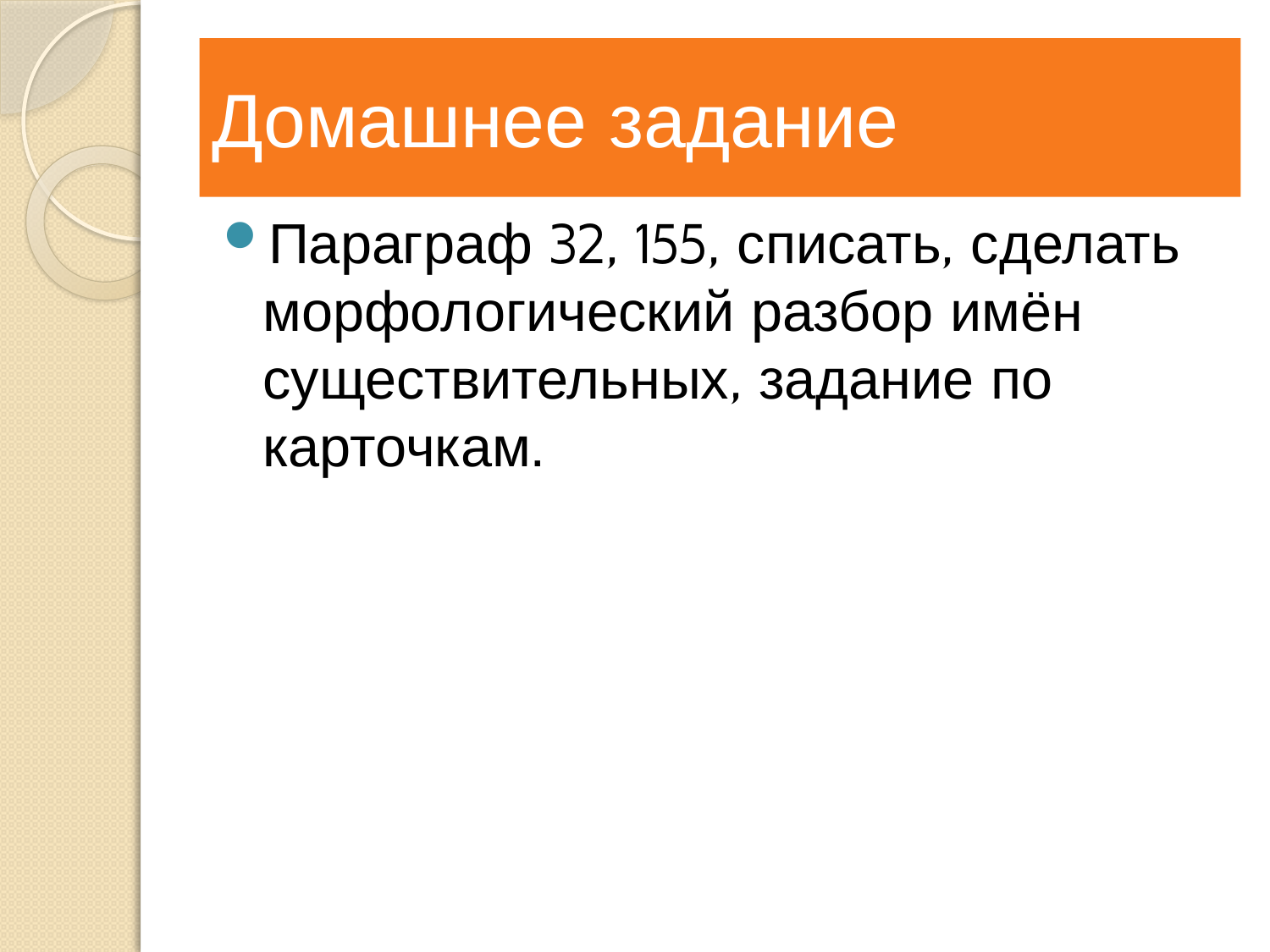

# Домашнее задание
Параграф 32, 155, списать, сделать морфологический разбор имён существительных, задание по карточкам.